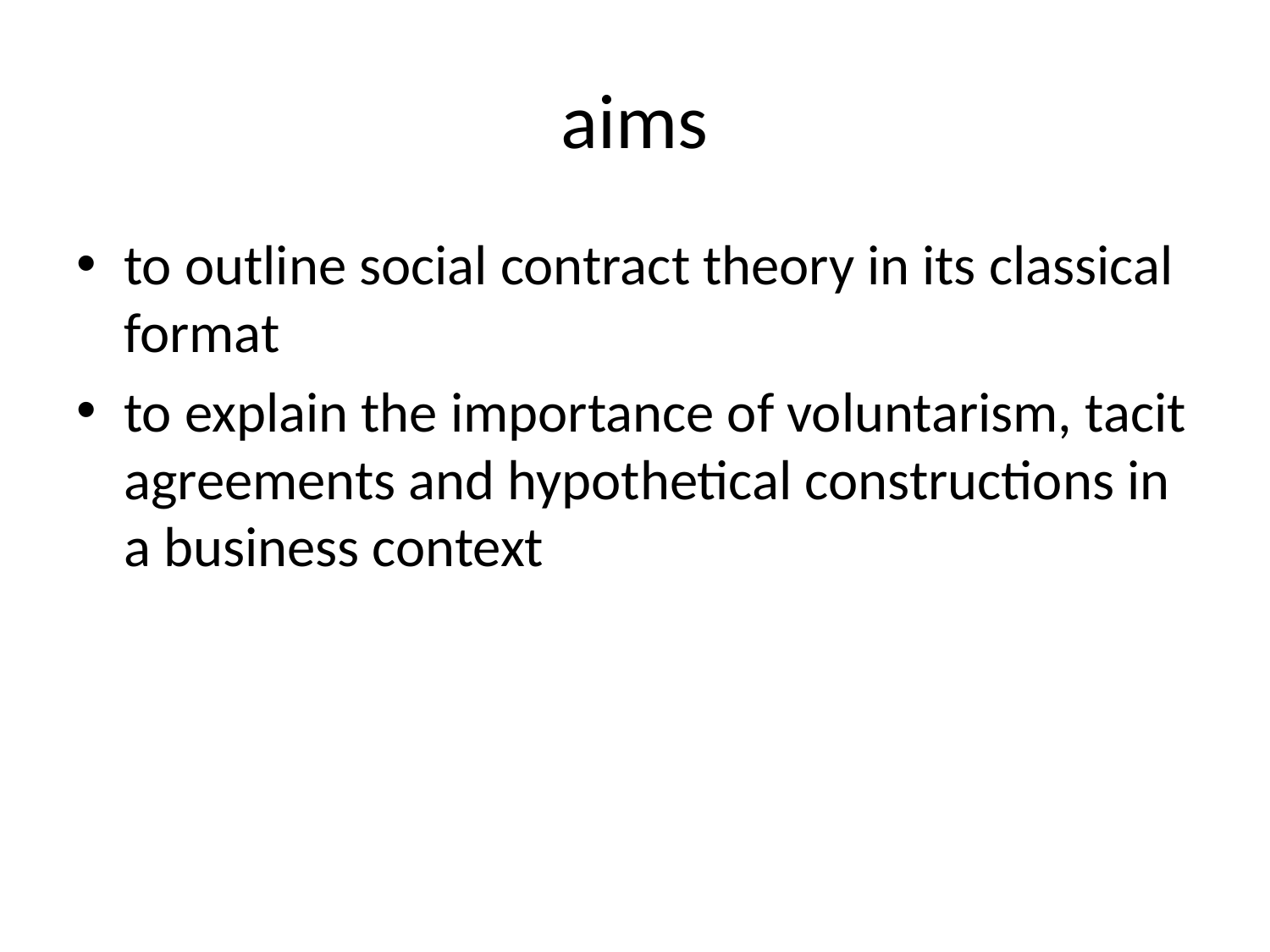

# aims
to outline social contract theory in its classical format
to explain the importance of voluntarism, tacit agreements and hypothetical constructions in a business context